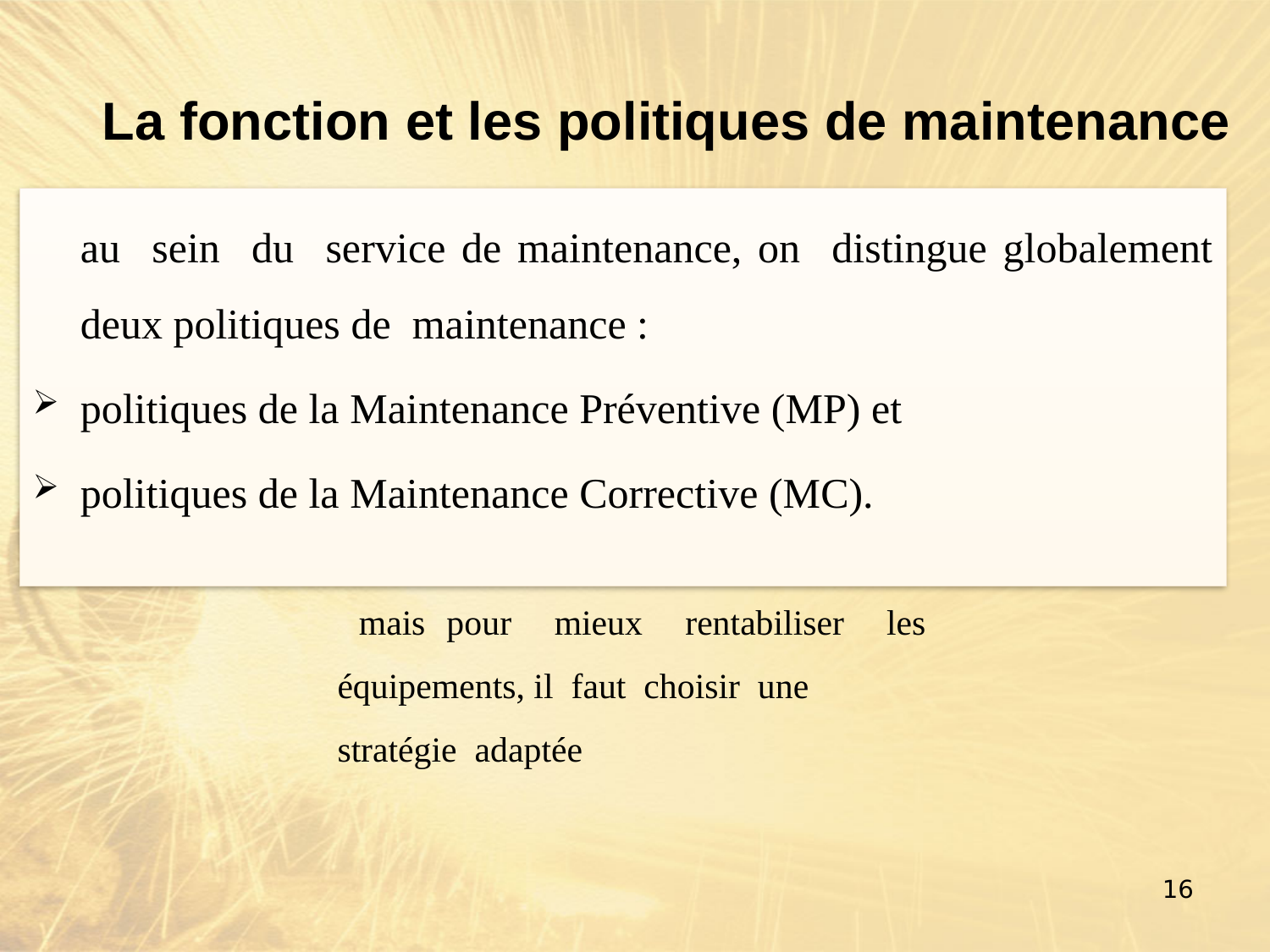

La fonction et les politiques de maintenance
	au  sein  du  service de maintenance, on  distingue globalement deux politiques de  maintenance :
politiques de la Maintenance Préventive (MP) et
politiques de la Maintenance Corrective (MC).
 mais pour  mieux  rentabiliser  les  équipements, il  faut  choisir  une
stratégie  adaptée
16